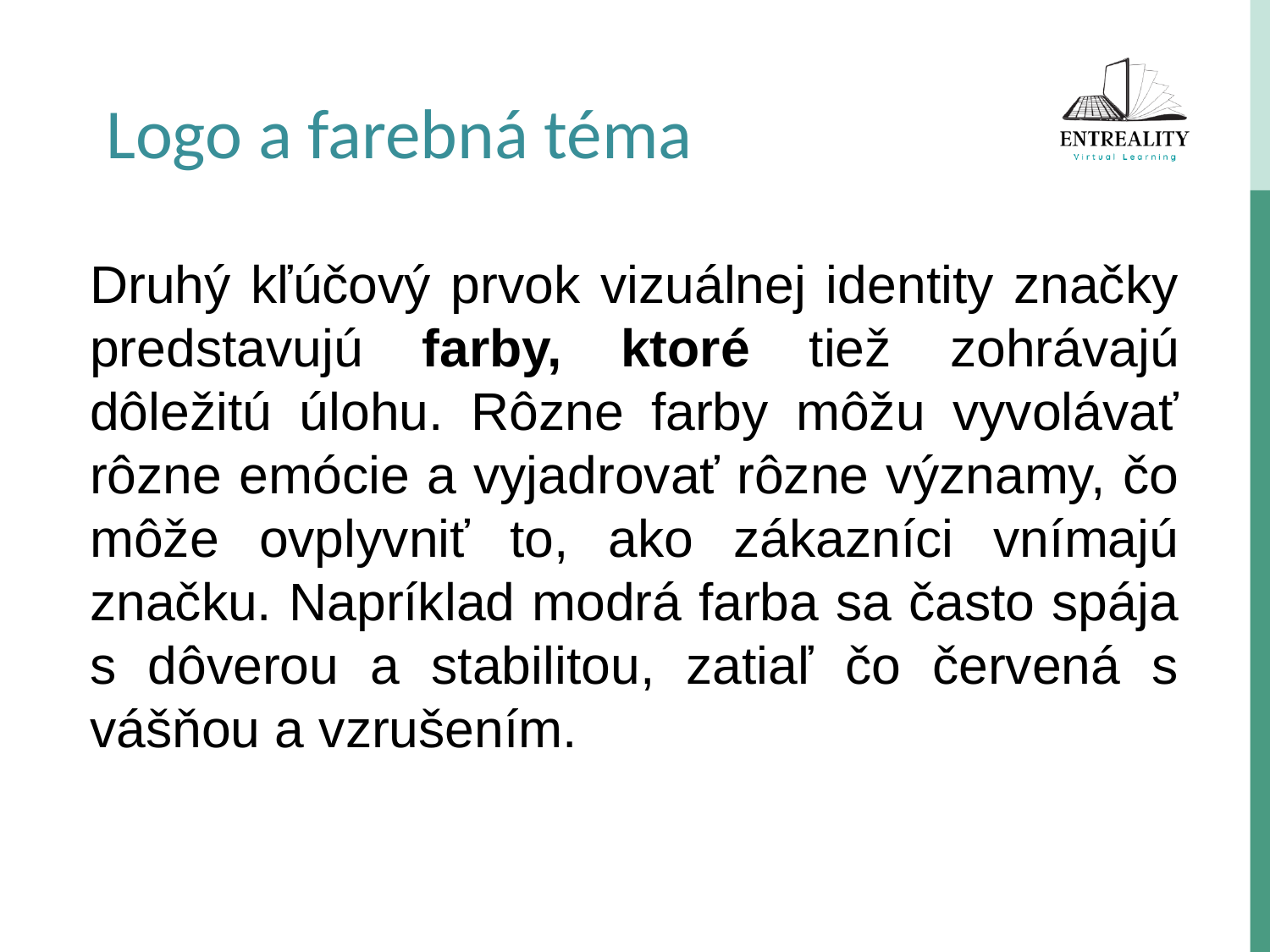

Logo a farebná téma

Druhý kľúčový prvok vizuálnej identity značky predstavujú farby, ktoré tiež zohrávajú dôležitú úlohu. Rôzne farby môžu vyvolávať rôzne emócie a vyjadrovať rôzne významy, čo môže ovplyvniť to, ako zákazníci vnímajú značku. Napríklad modrá farba sa často spája s dôverou a stabilitou, zatiaľ čo červená s vášňou a vzrušením.